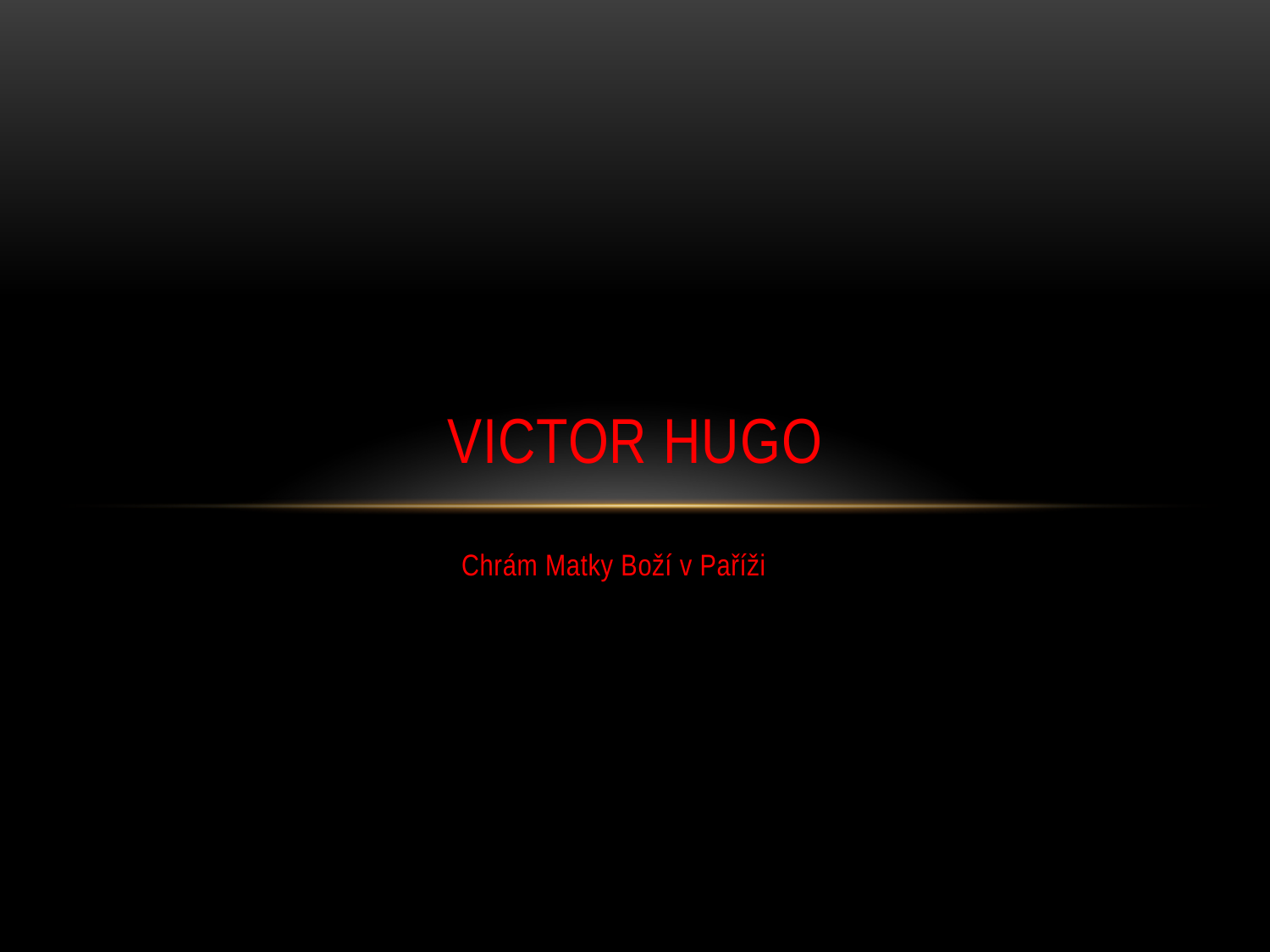

# Victor Hugo
Chrám Matky Boží v Paříži